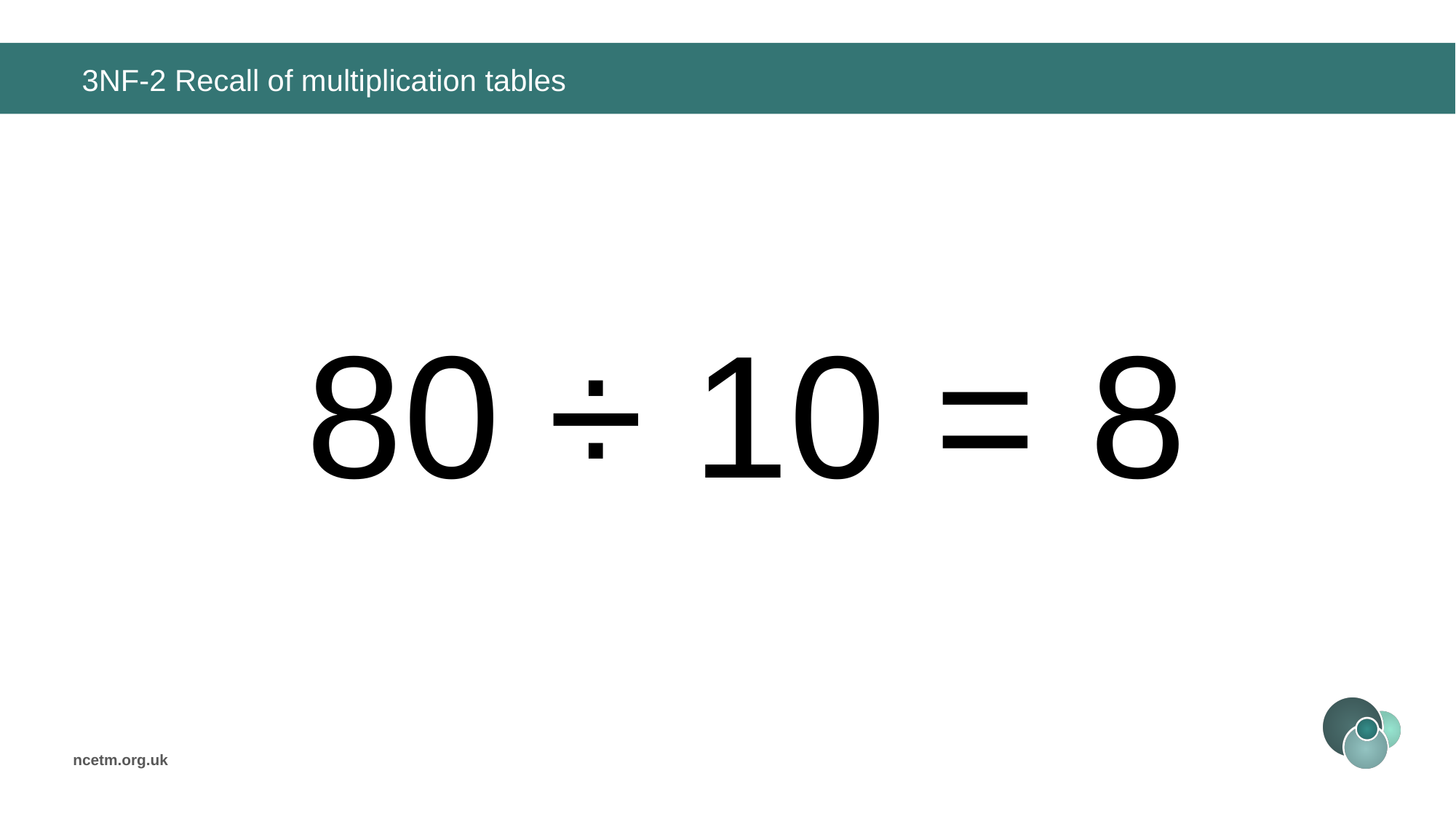

# 3NF-2 Recall of multiplication tables
80 ÷ 10 =
8